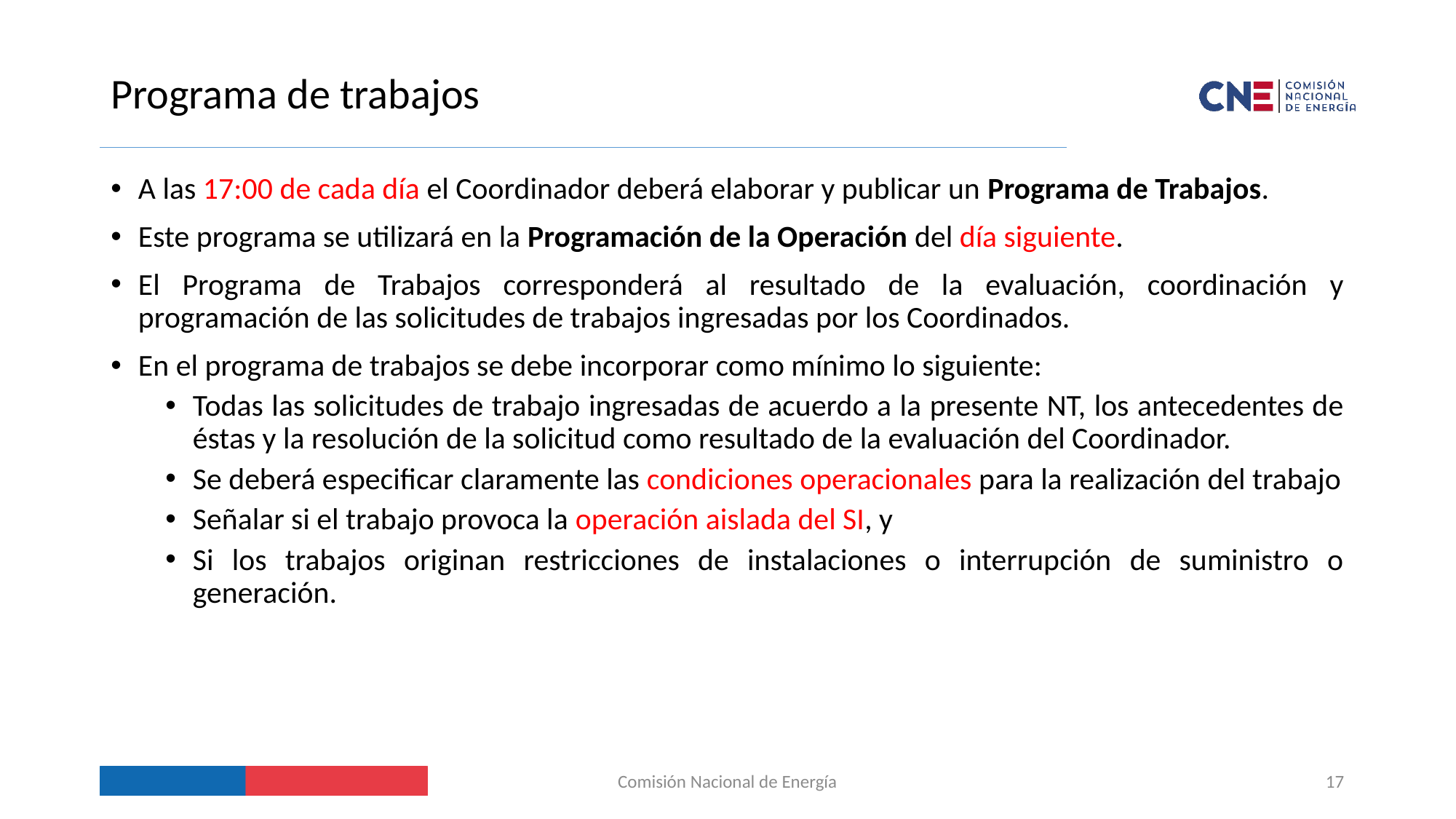

# Programa de trabajos
A las 17:00 de cada día el Coordinador deberá elaborar y publicar un Programa de Trabajos.
Este programa se utilizará en la Programación de la Operación del día siguiente.
El Programa de Trabajos corresponderá al resultado de la evaluación, coordinación y programación de las solicitudes de trabajos ingresadas por los Coordinados.
En el programa de trabajos se debe incorporar como mínimo lo siguiente:
Todas las solicitudes de trabajo ingresadas de acuerdo a la presente NT, los antecedentes de éstas y la resolución de la solicitud como resultado de la evaluación del Coordinador.
Se deberá especificar claramente las condiciones operacionales para la realización del trabajo
Señalar si el trabajo provoca la operación aislada del SI, y
Si los trabajos originan restricciones de instalaciones o interrupción de suministro o generación.
Comisión Nacional de Energía
17